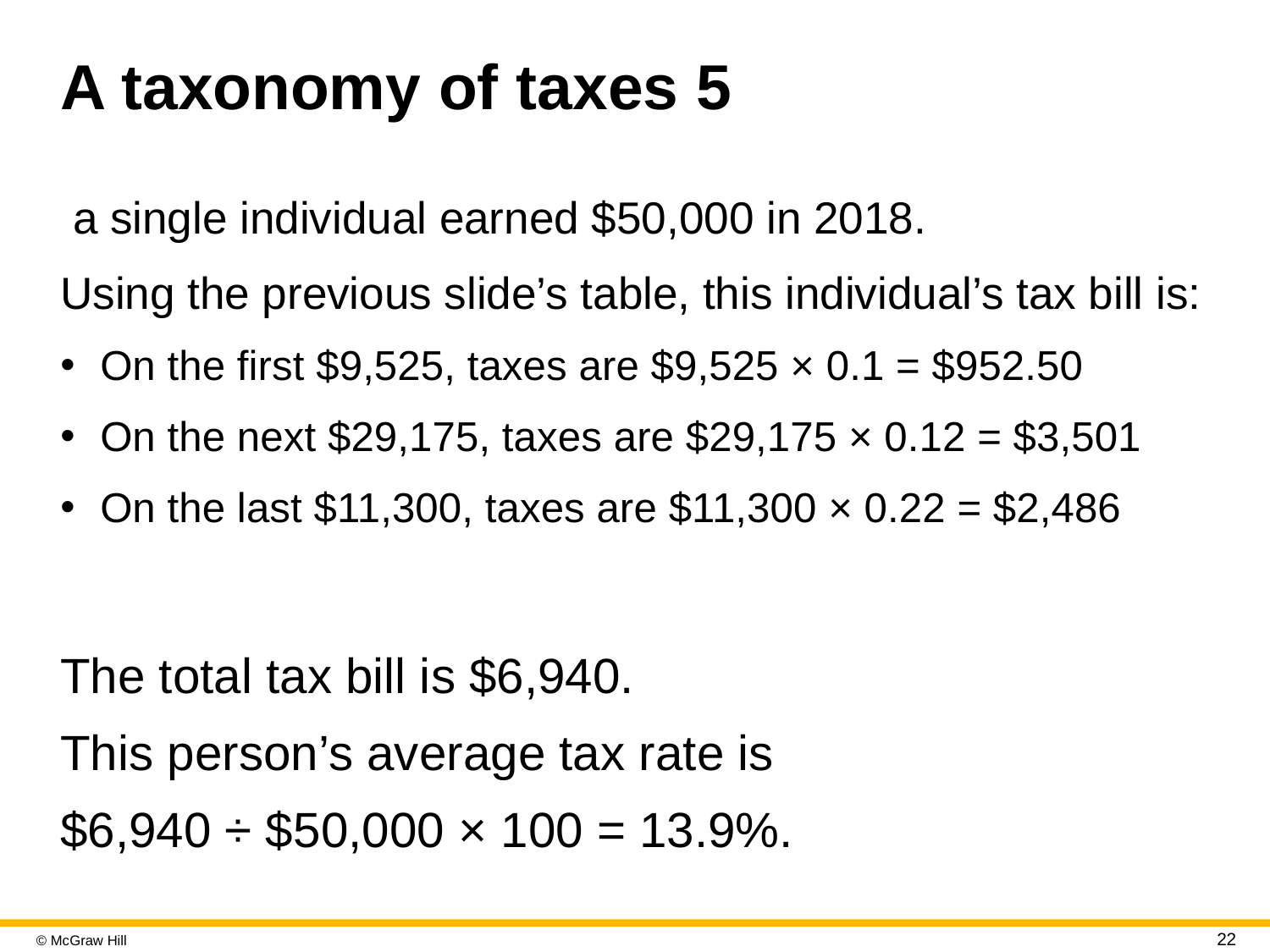

# A taxonomy of taxes 5
 a single individual earned $50,000 in 2018.
Using the previous slide’s table, this individual’s tax bill is:
On the first $9,525, taxes are $9,525 × 0.1 = $952.50
On the next $29,175, taxes are $29,175 × 0.12 = $3,501
On the last $11,300, taxes are $11,300 × 0.22 = $2,486
The total tax bill is $6,940.
This person’s average tax rate is
$6,940 ÷ $50,000 × 100 = 13.9%.